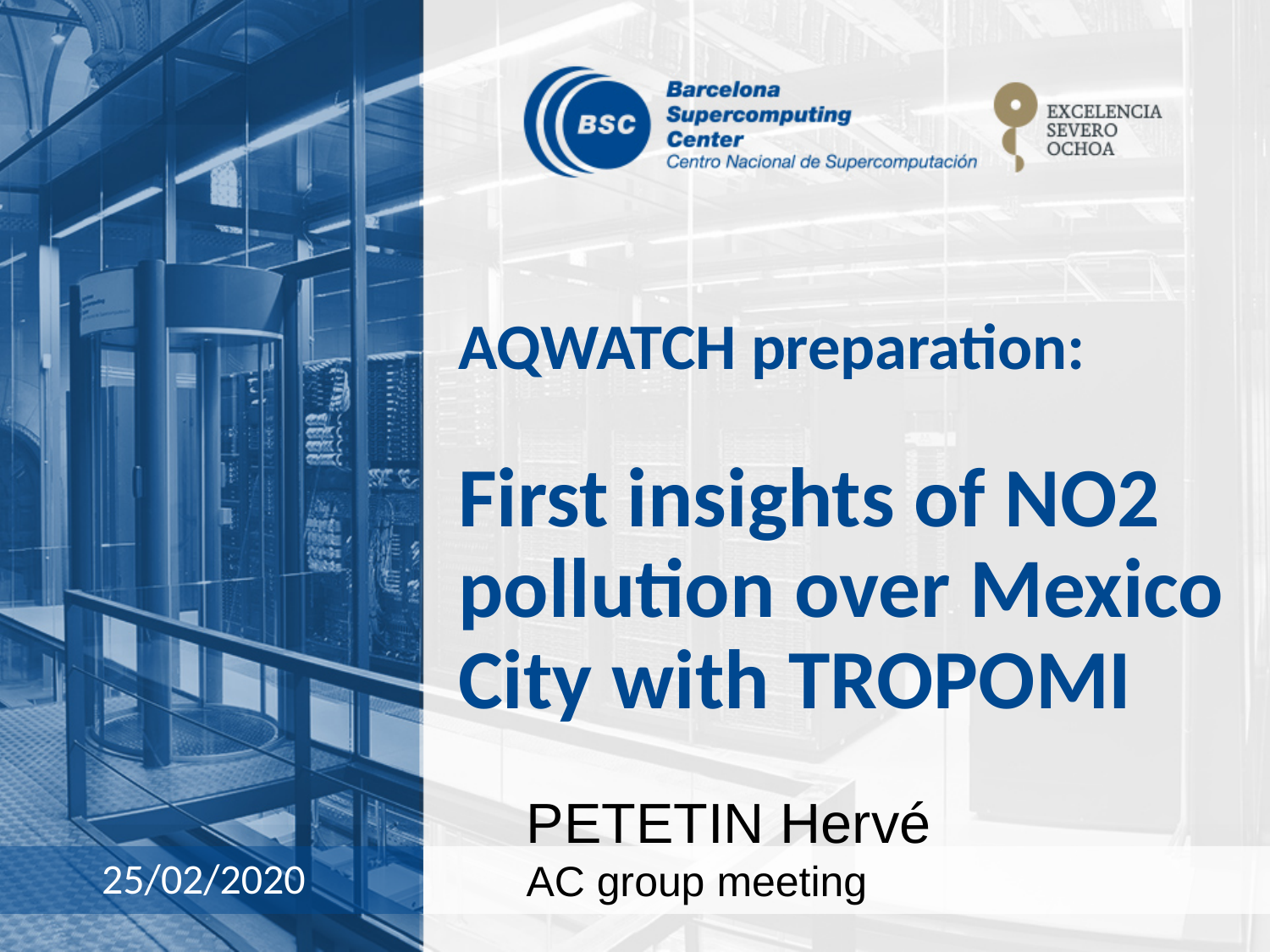

# AQWATCH preparation: First insights of NO2 pollution over Mexico City with TROPOMI
PETETIN Hervé
AC group meeting
25/02/2020